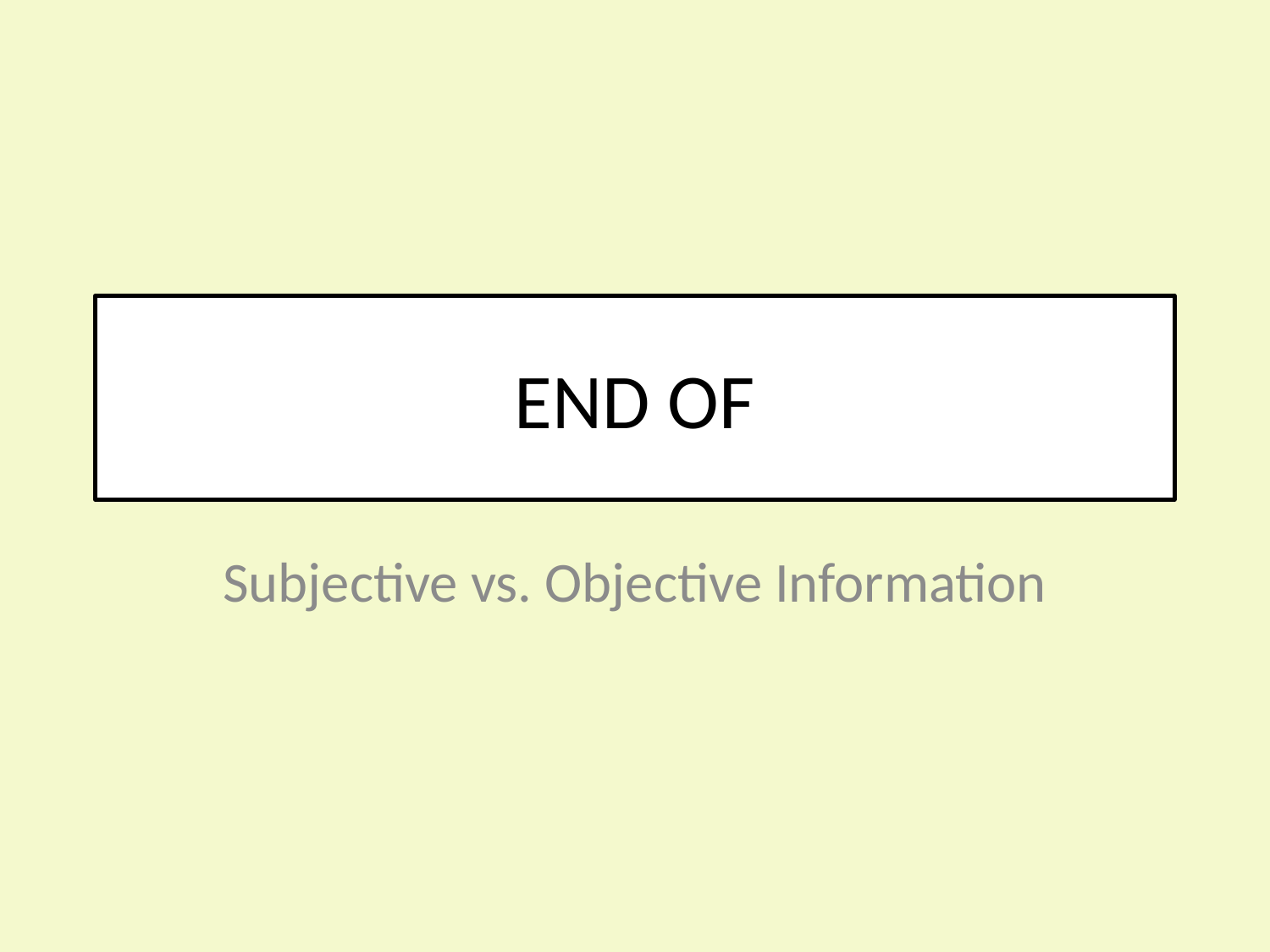

# END OF
Subjective vs. Objective Information